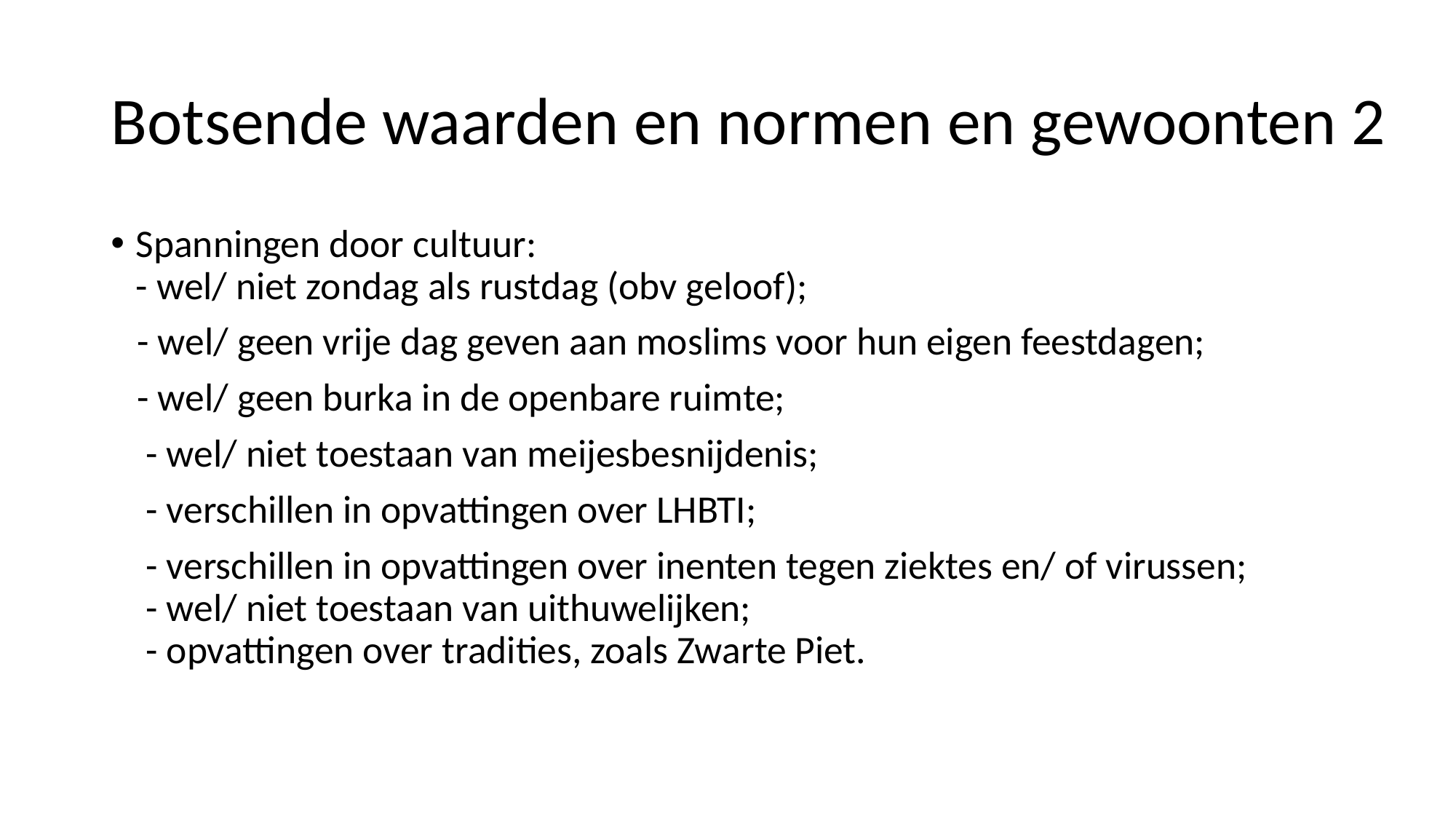

# Botsende waarden en normen en gewoonten 2
Spanningen door cultuur:
- wel/ niet zondag als rustdag (obv geloof);
   - wel/ geen vrije dag geven aan moslims voor hun eigen feestdagen;
   - wel/ geen burka in de openbare ruimte;
    - wel/ niet toestaan van meijesbesnijdenis;
    - verschillen in opvattingen over LHBTI;
    - verschillen in opvattingen over inenten tegen ziektes en/ of virussen;
    - wel/ niet toestaan van uithuwelijken;
    - opvattingen over tradities, zoals Zwarte Piet.